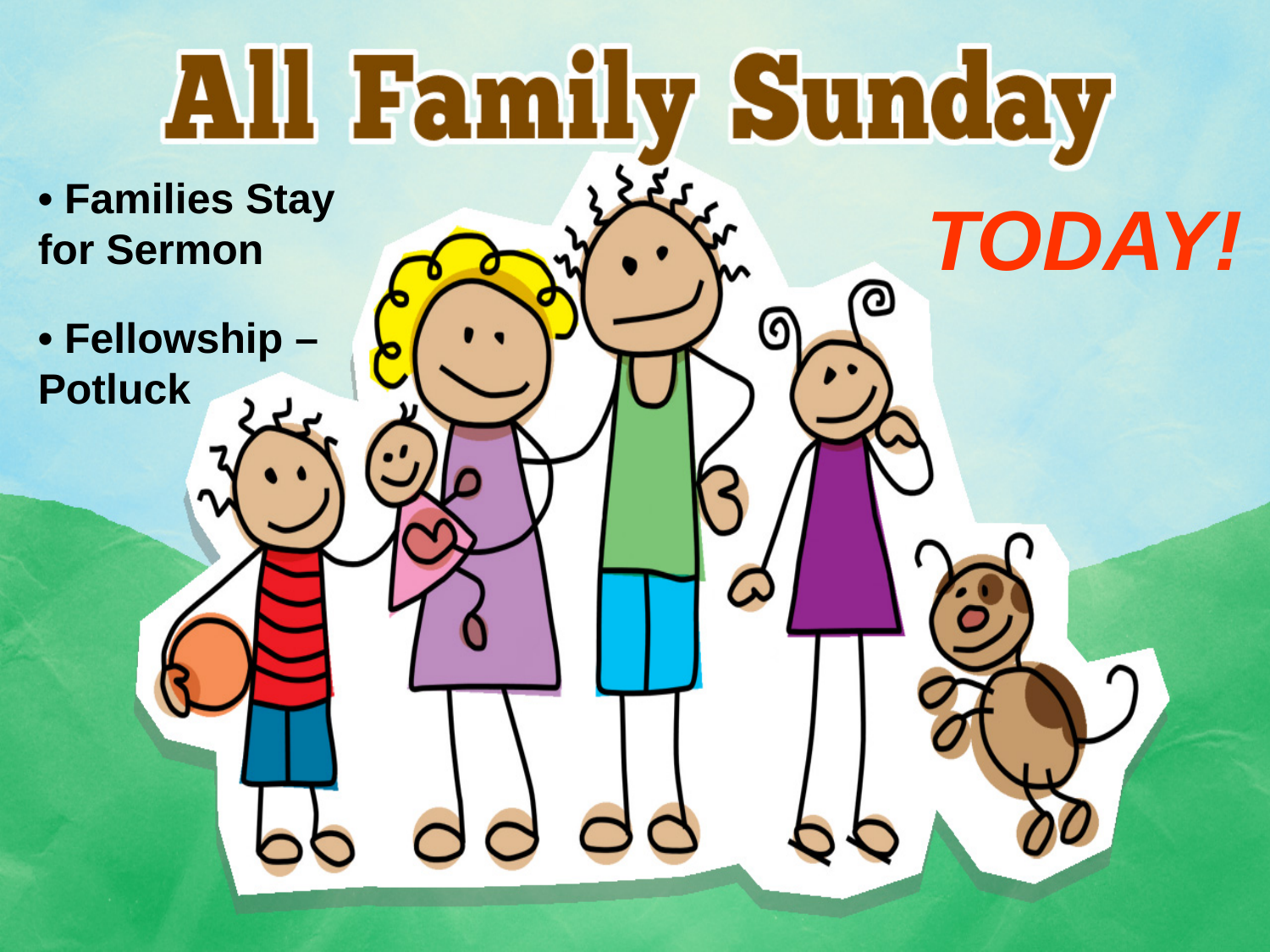

• Families Stay for Sermon

• Fellowship – Potluck
TODAY!